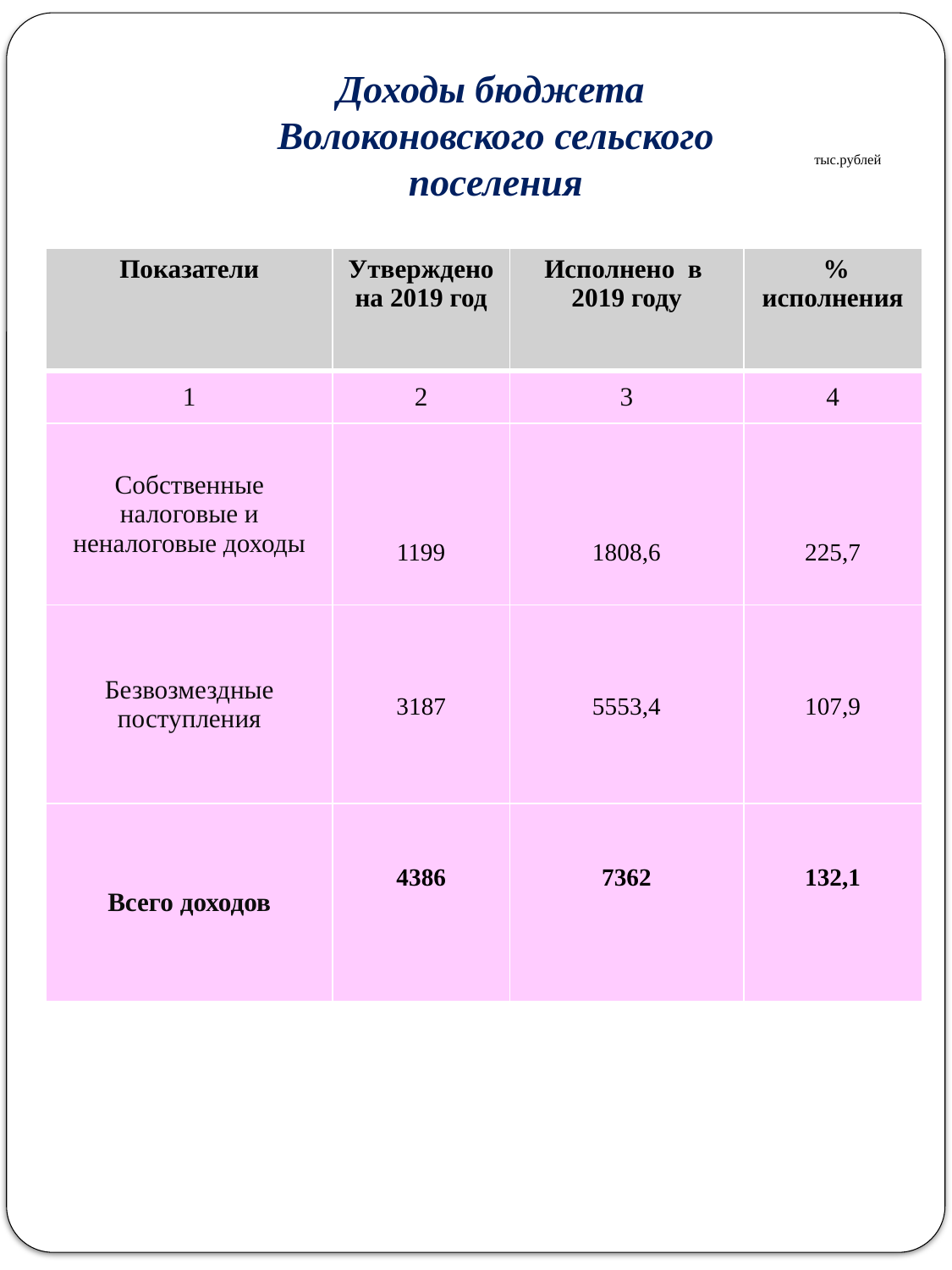

Доходы бюджета
Волоконовского сельского поселения
тыс.рублей
| Показатели | Утверждено на 2019 год | Исполнено в 2019 году | % исполнения |
| --- | --- | --- | --- |
| 1 | 2 | 3 | 4 |
| Собственные налоговые и неналоговые доходы | 1199 | 1808,6 | 225,7 |
| Безвозмездные поступления | 3187 | 5553,4 | 107,9 |
| Всего доходов | 4386 | 7362 | 132,1 |